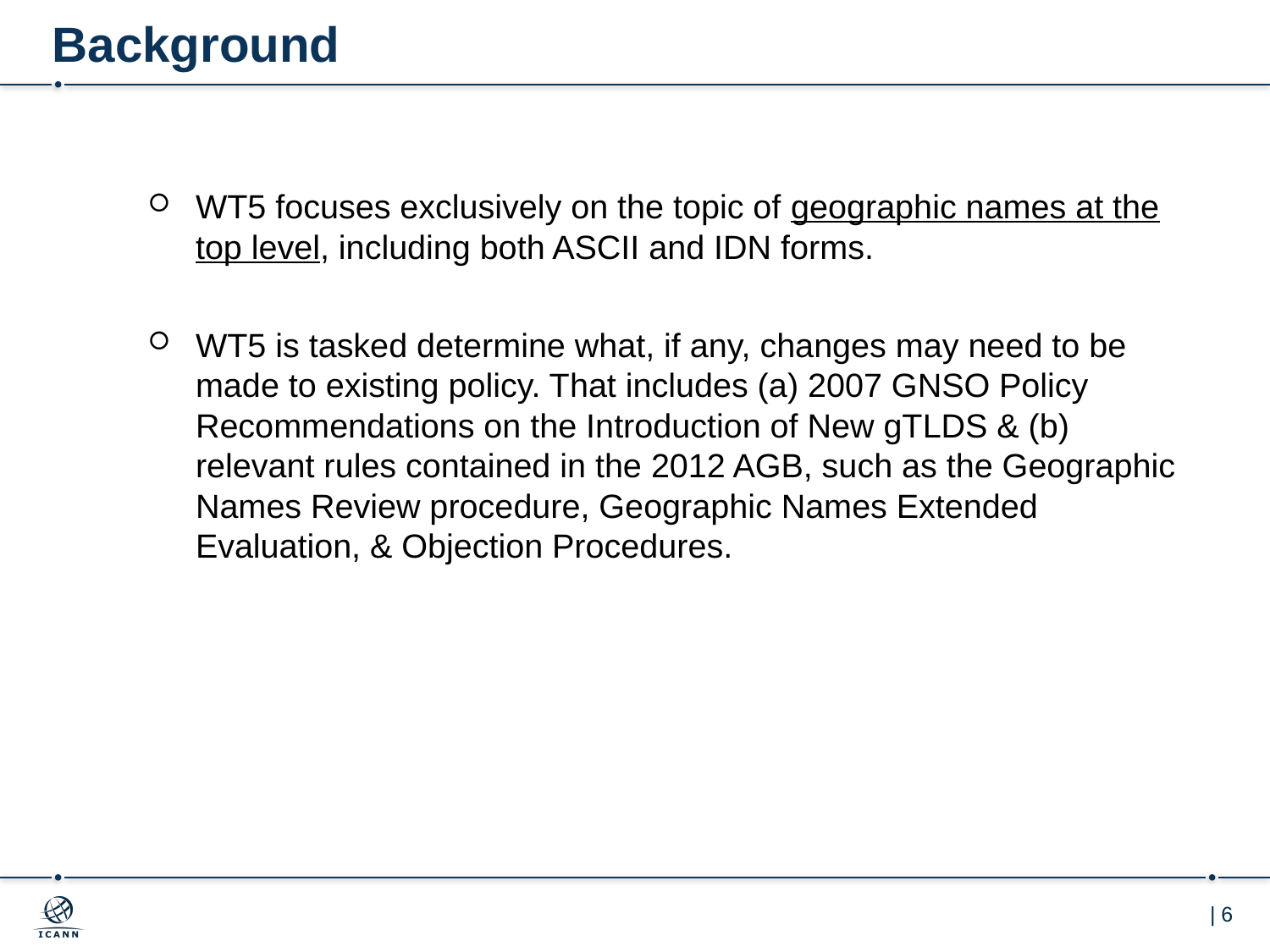

# Background

WT5 focuses exclusively on the topic of geographic names at the top level, including both ASCII and IDN forms.

WT5 is tasked determine what, if any, changes may need to be made to existing policy. That includes (a) 2007 GNSO Policy Recommendations on the Introduction of New gTLDS & (b) relevant rules contained in the 2012 AGB, such as the Geographic Names Review procedure, Geographic Names Extended Evaluation, & Objection Procedures.